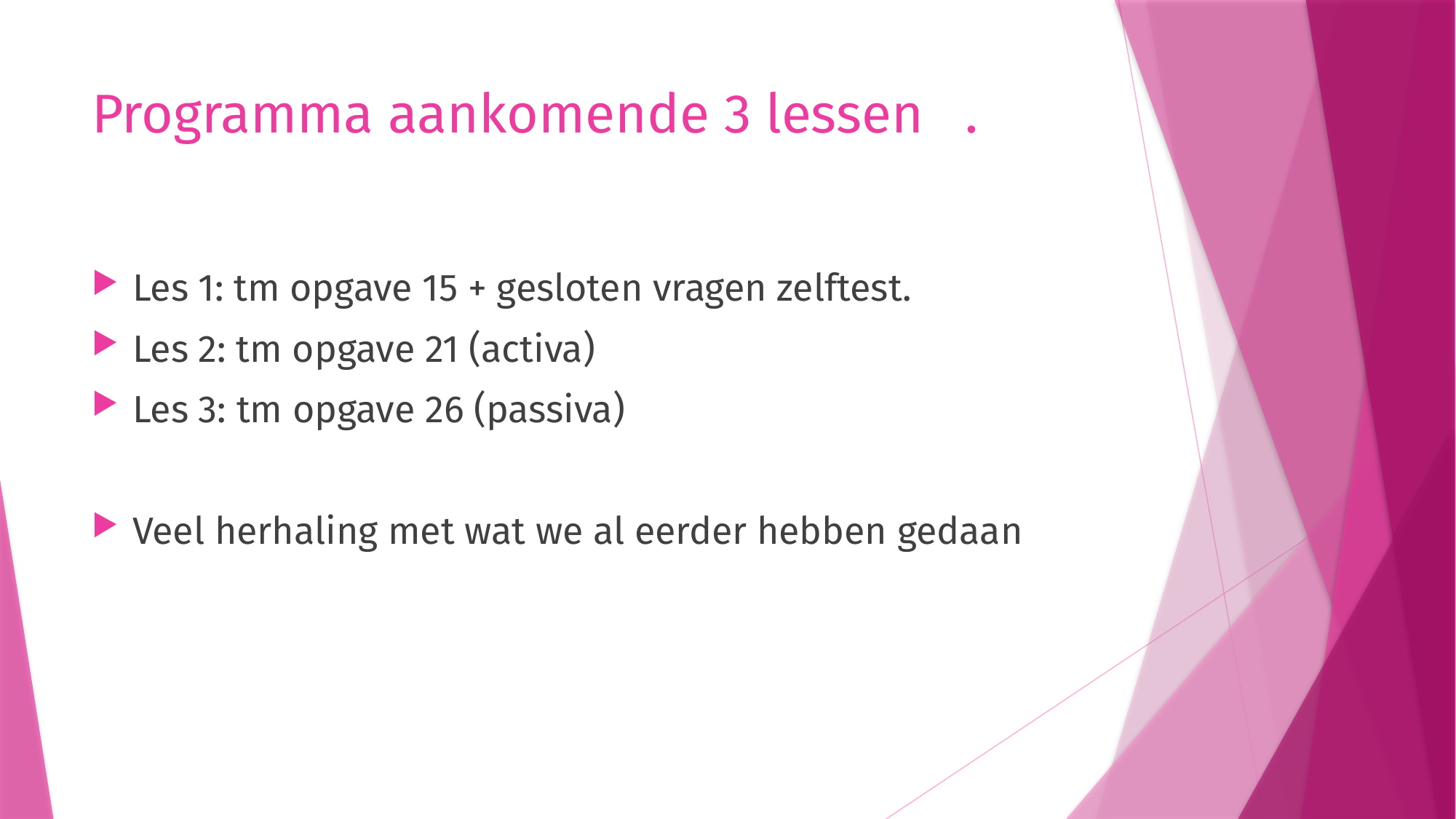

# Programma aankomende 3 lessen	.
Les 1: tm opgave 15 + gesloten vragen zelftest.
Les 2: tm opgave 21 (activa)
Les 3: tm opgave 26 (passiva)

Veel herhaling met wat we al eerder hebben gedaan